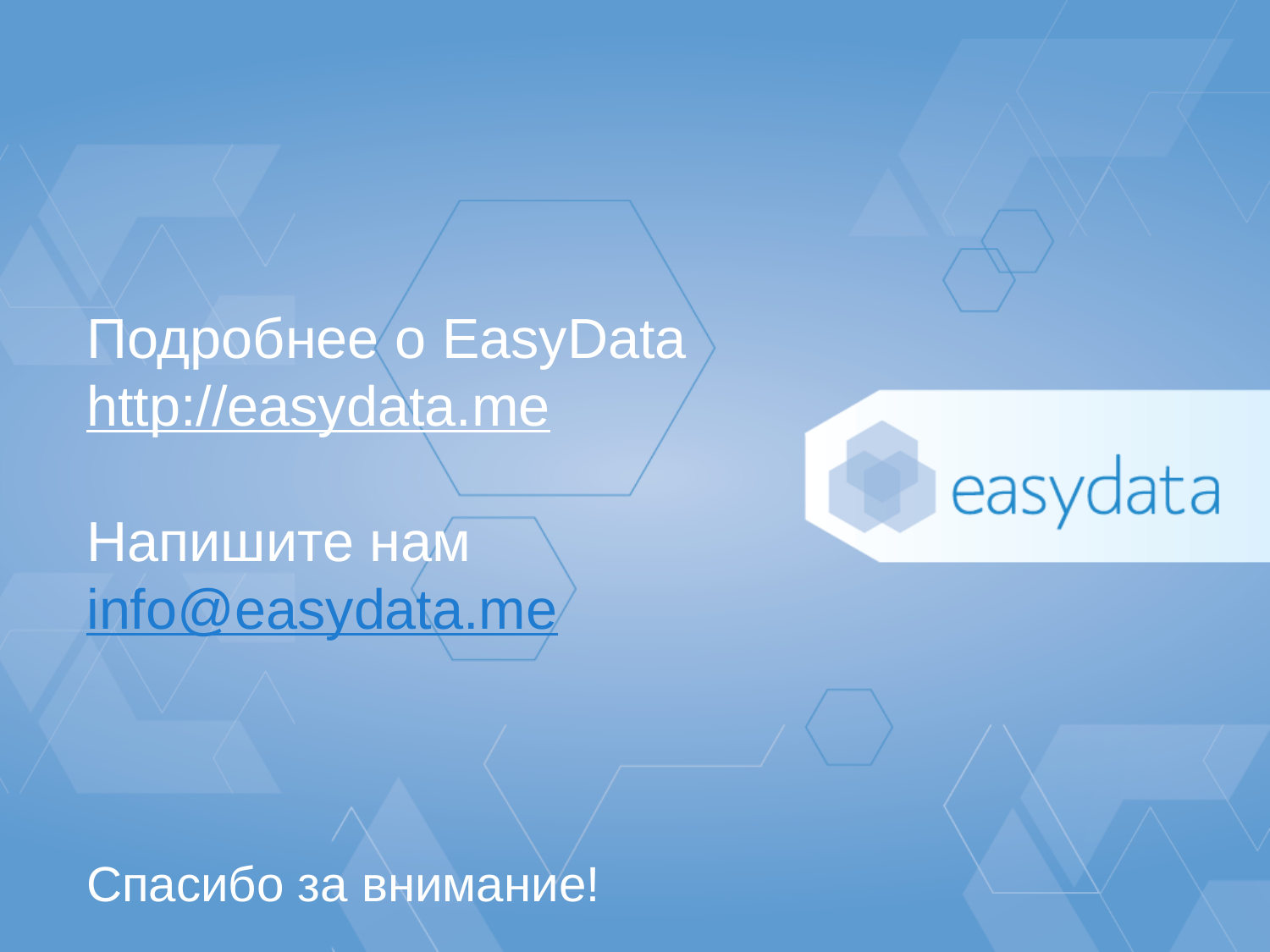

Подробнее о EasyData  http://easydata.me
Напишите нам
info@easydata.me
Спасибо за внимание!